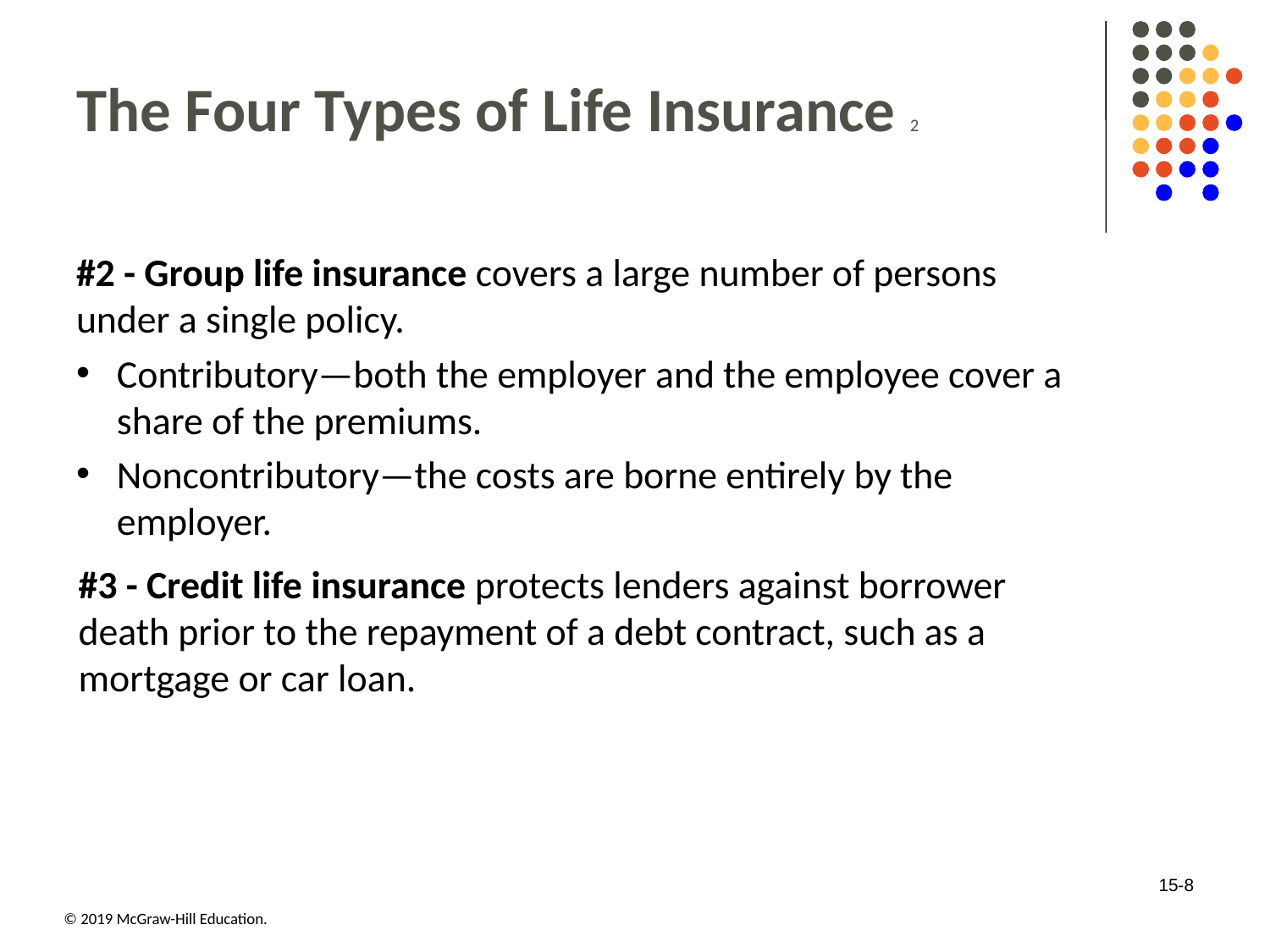

# The Four Types of Life Insurance 2
#2 - Group life insurance covers a large number of persons under a single policy.
Contributory—both the employer and the employee cover a share of the premiums.
Noncontributory—the costs are borne entirely by the employer.
#3 - Credit life insurance protects lenders against borrower death prior to the repayment of a debt contract, such as a mortgage or car loan.
15-8